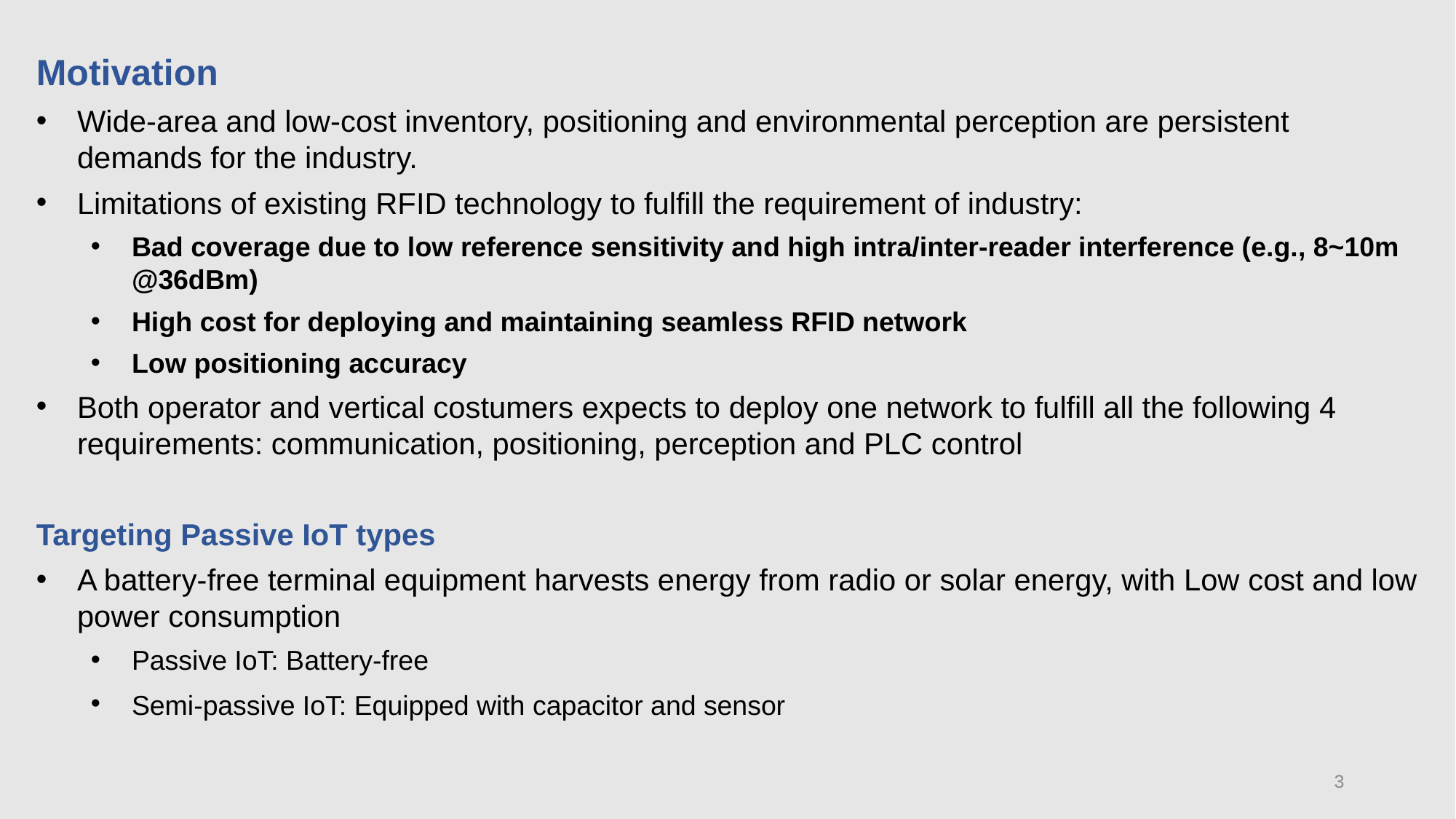

Motivation
Wide-area and low-cost inventory, positioning and environmental perception are persistent demands for the industry.
Limitations of existing RFID technology to fulfill the requirement of industry:
Bad coverage due to low reference sensitivity and high intra/inter-reader interference (e.g., 8~10m @36dBm)
High cost for deploying and maintaining seamless RFID network
Low positioning accuracy
Both operator and vertical costumers expects to deploy one network to fulfill all the following 4 requirements: communication, positioning, perception and PLC control

Targeting Passive IoT types
A battery-free terminal equipment harvests energy from radio or solar energy, with Low cost and low power consumption
Passive IoT: Battery-free
Semi-passive IoT: Equipped with capacitor and sensor

3